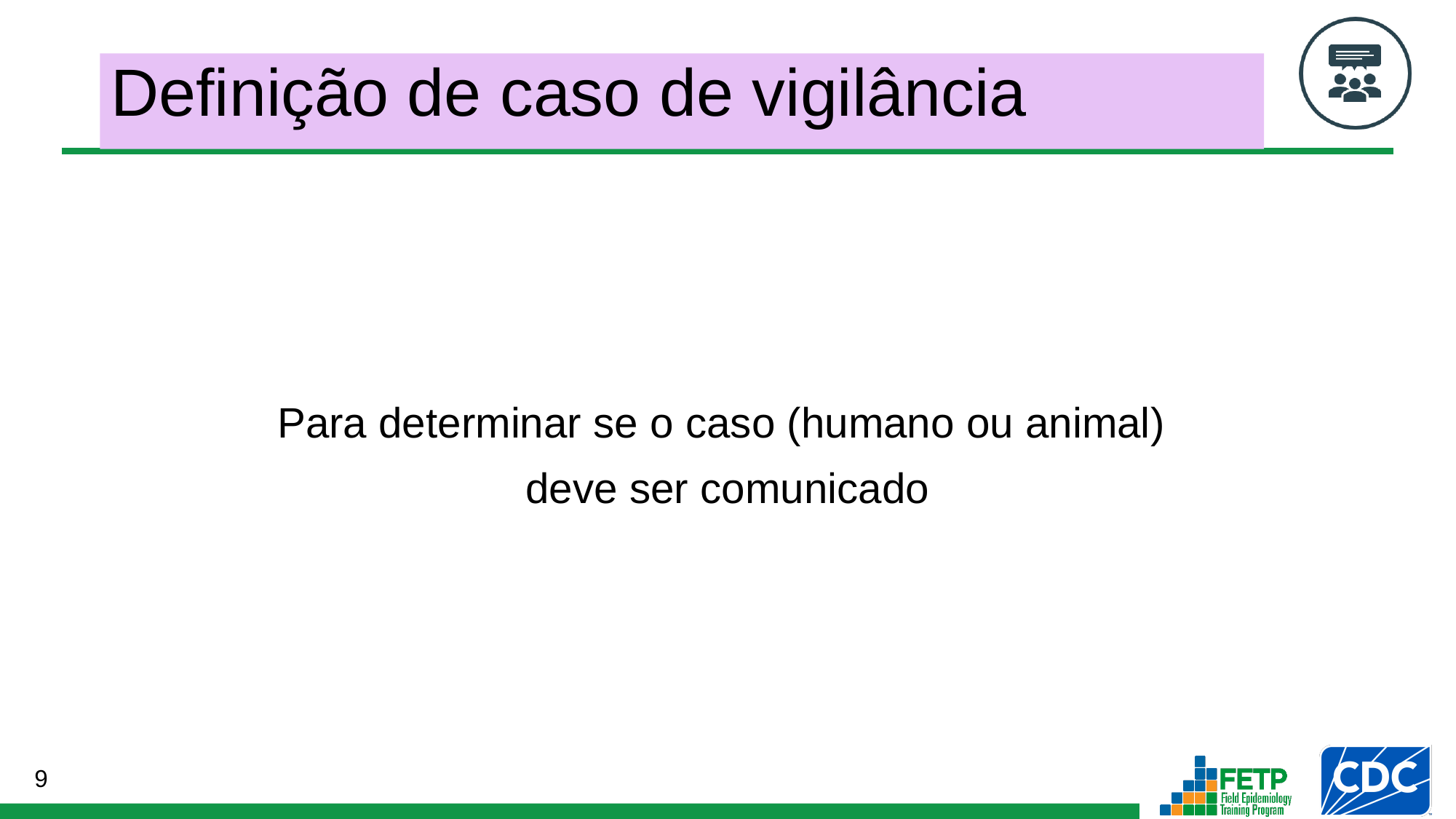

# Definição de caso de vigilância
Para determinar se o caso (humano ou animal)
deve ser comunicado